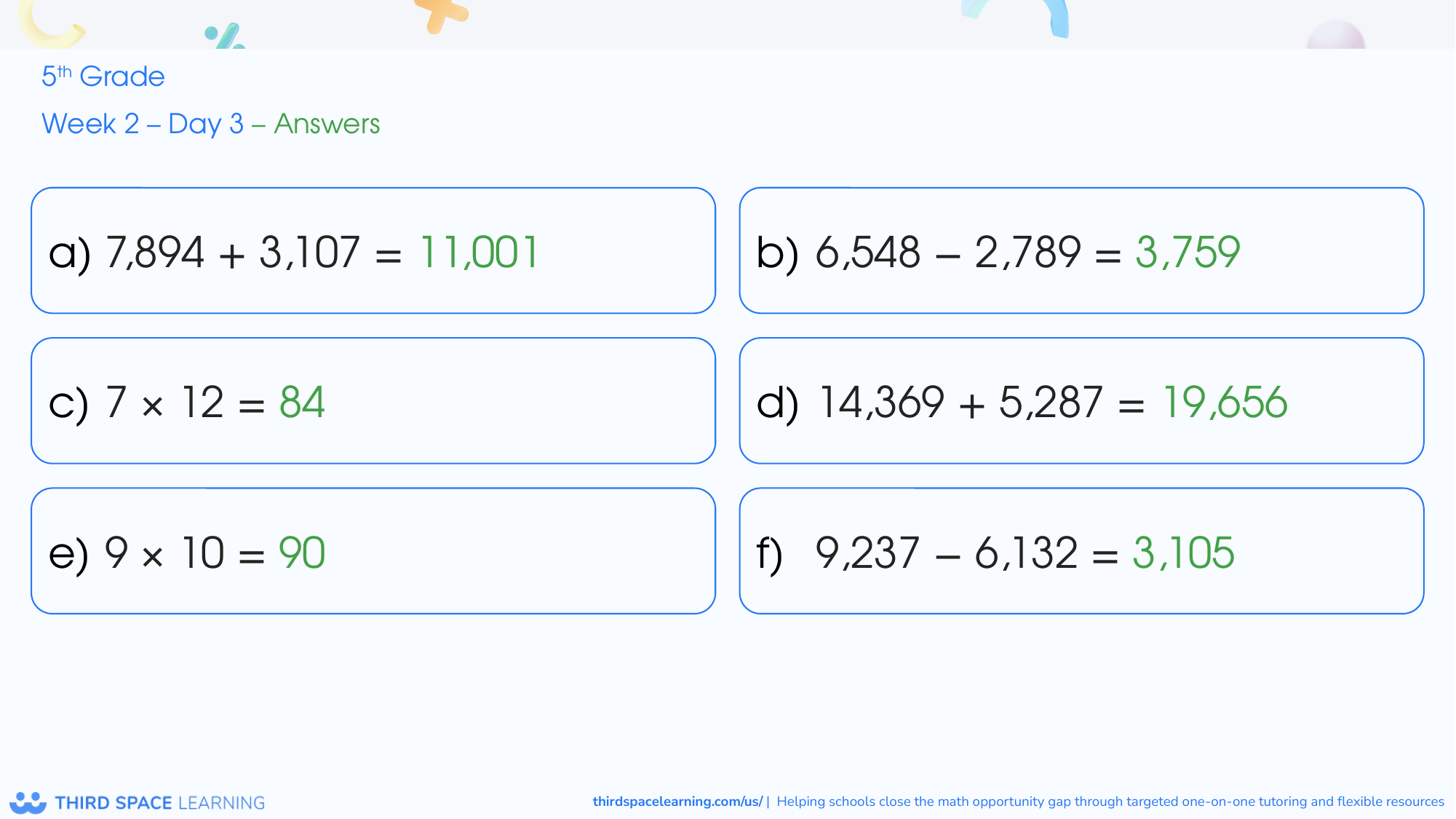

5th Grade
Week 2 – Day 3 – Answers
7,894 + 3,107 = 11,001
6,548 − 2,789 = 3,759
7 × 12 = 84
14,369 + 5,287 = 19,656
9 × 10 = 90
9,237 − 6,132 = 3,105